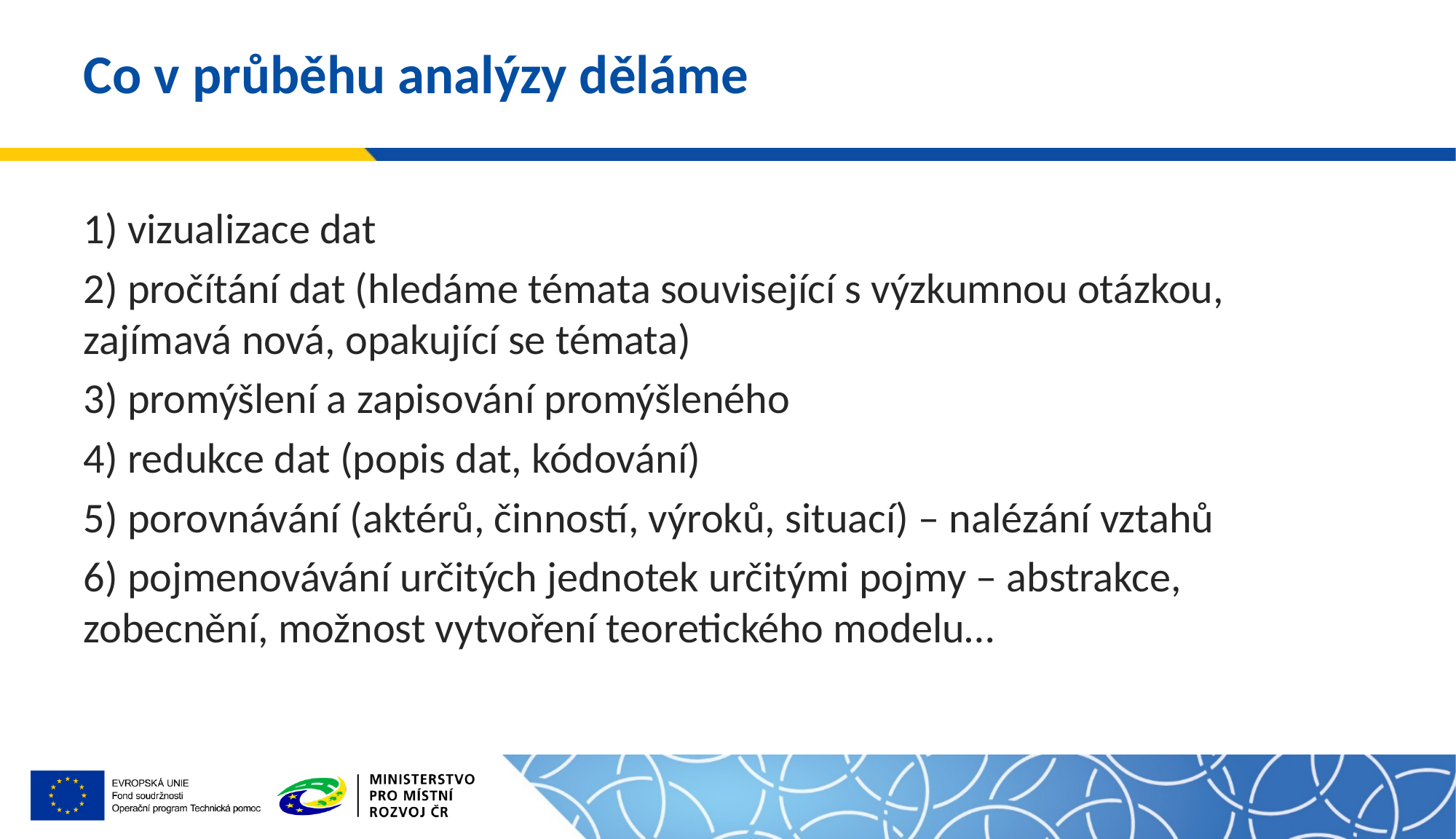

# Co v průběhu analýzy děláme
1) vizualizace dat
2) pročítání dat (hledáme témata související s výzkumnou otázkou, zajímavá nová, opakující se témata)
3) promýšlení a zapisování promýšleného
4) redukce dat (popis dat, kódování)
5) porovnávání (aktérů, činností, výroků, situací) – nalézání vztahů
6) pojmenovávání určitých jednotek určitými pojmy – abstrakce, zobecnění, možnost vytvoření teoretického modelu…